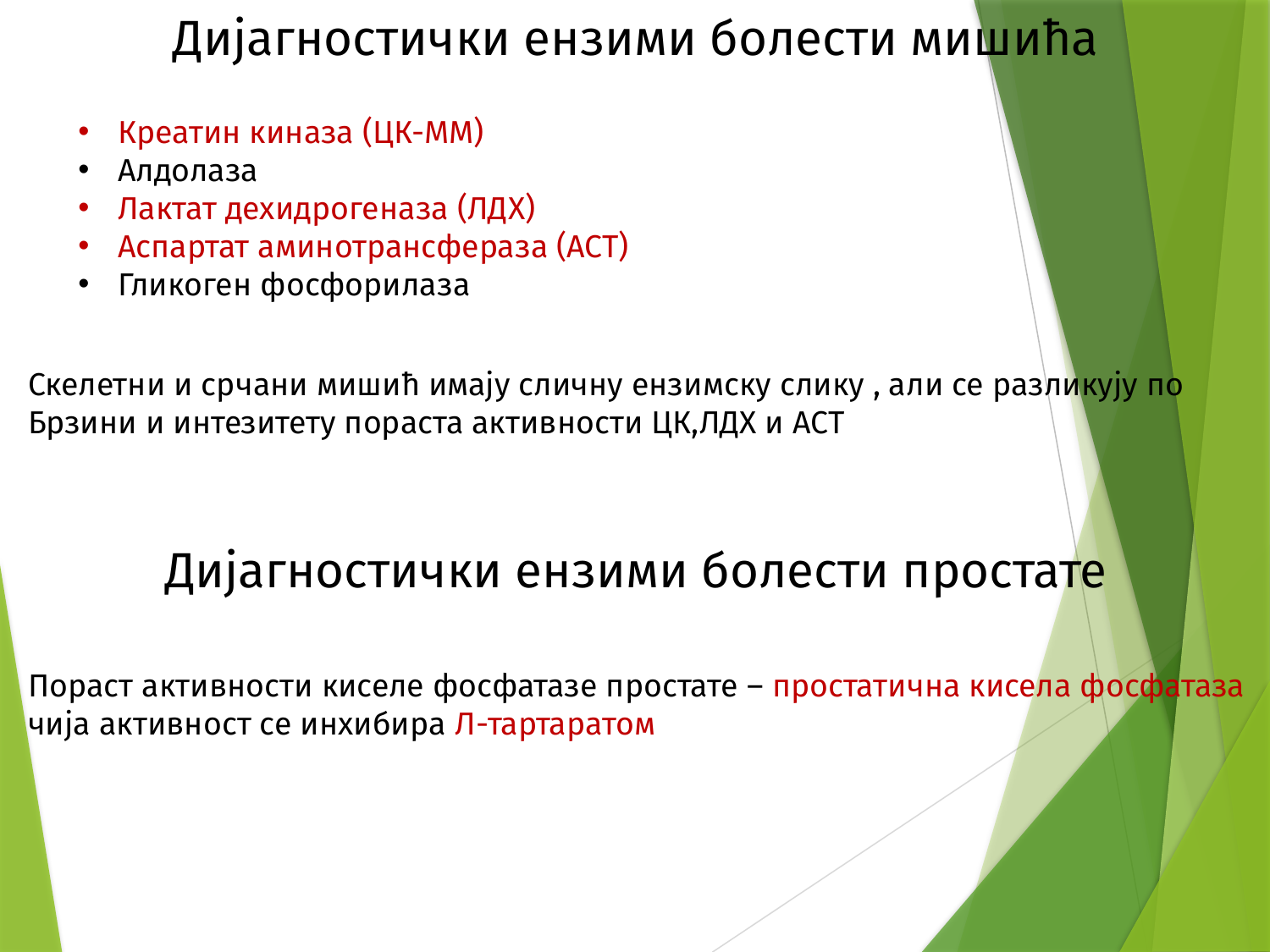

Дијагностички ензими болести мишића
Креатин киназа (ЦК-ММ)
Алдолаза
Лактат дехидрогеназа (ЛДХ)
Аспартат аминотрансфераза (АСТ)
Гликоген фосфорилаза

Скелетни и срчани мишић имају сличну ензимску слику , али се разликују по
Брзини и интезитету пораста активности ЦК,ЛДХ и АСТ

Дијагностички ензими болести простате

Пораст активности киселе фосфатазе простате – простатична кисела фосфатаза
чија активност се инхибира Л-тартаратом